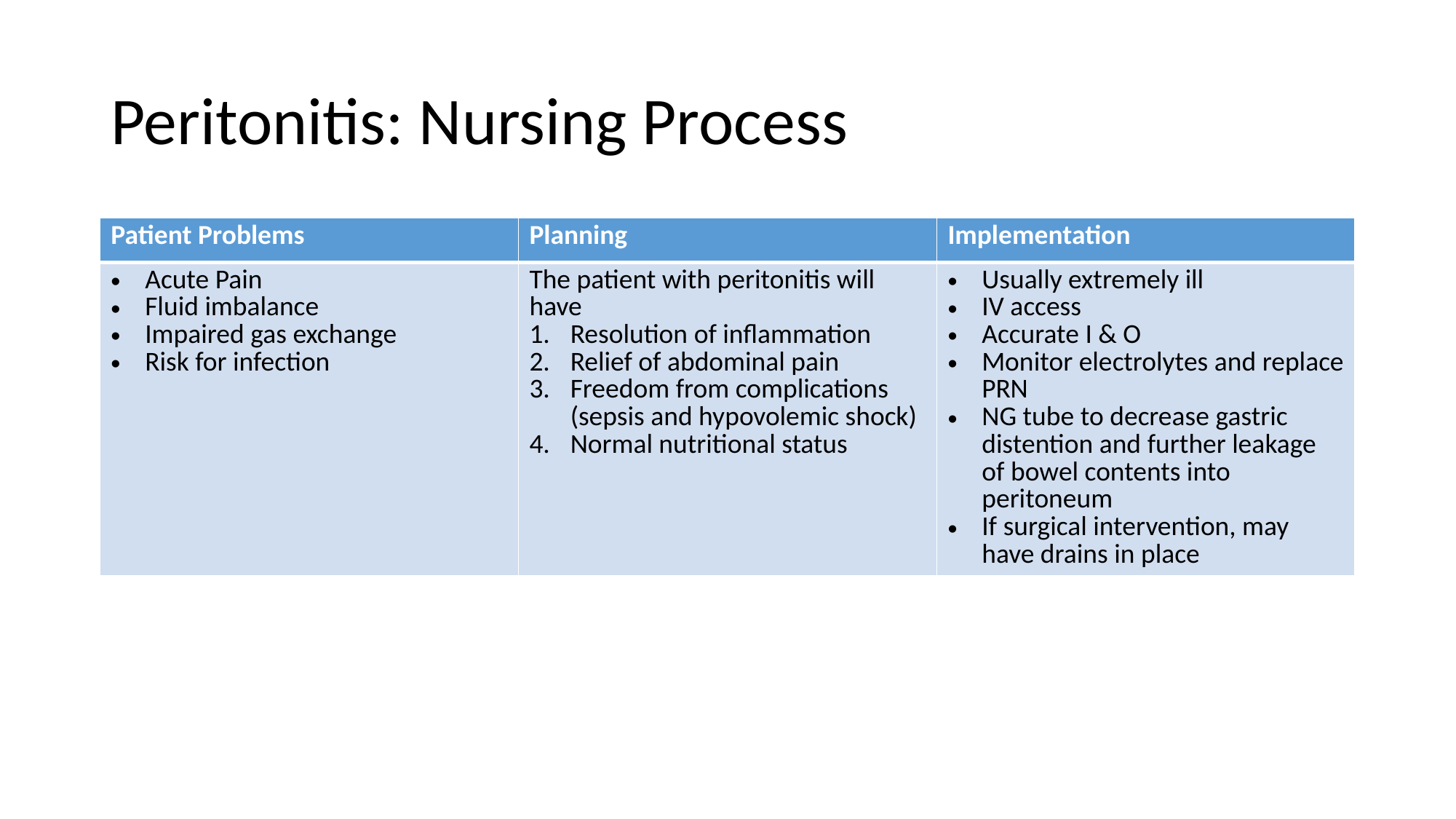

# Peritonitis: Nursing Process
| Patient Problems | Planning | Implementation |
| --- | --- | --- |
| Acute Pain Fluid imbalance Impaired gas exchange Risk for infection | The patient with peritonitis will have Resolution of inflammation Relief of abdominal pain Freedom from complications (sepsis and hypovolemic shock) Normal nutritional status | Usually extremely ill IV access Accurate I & O Monitor electrolytes and replace PRN NG tube to decrease gastric distention and further leakage of bowel contents into peritoneum If surgical intervention, may have drains in place |